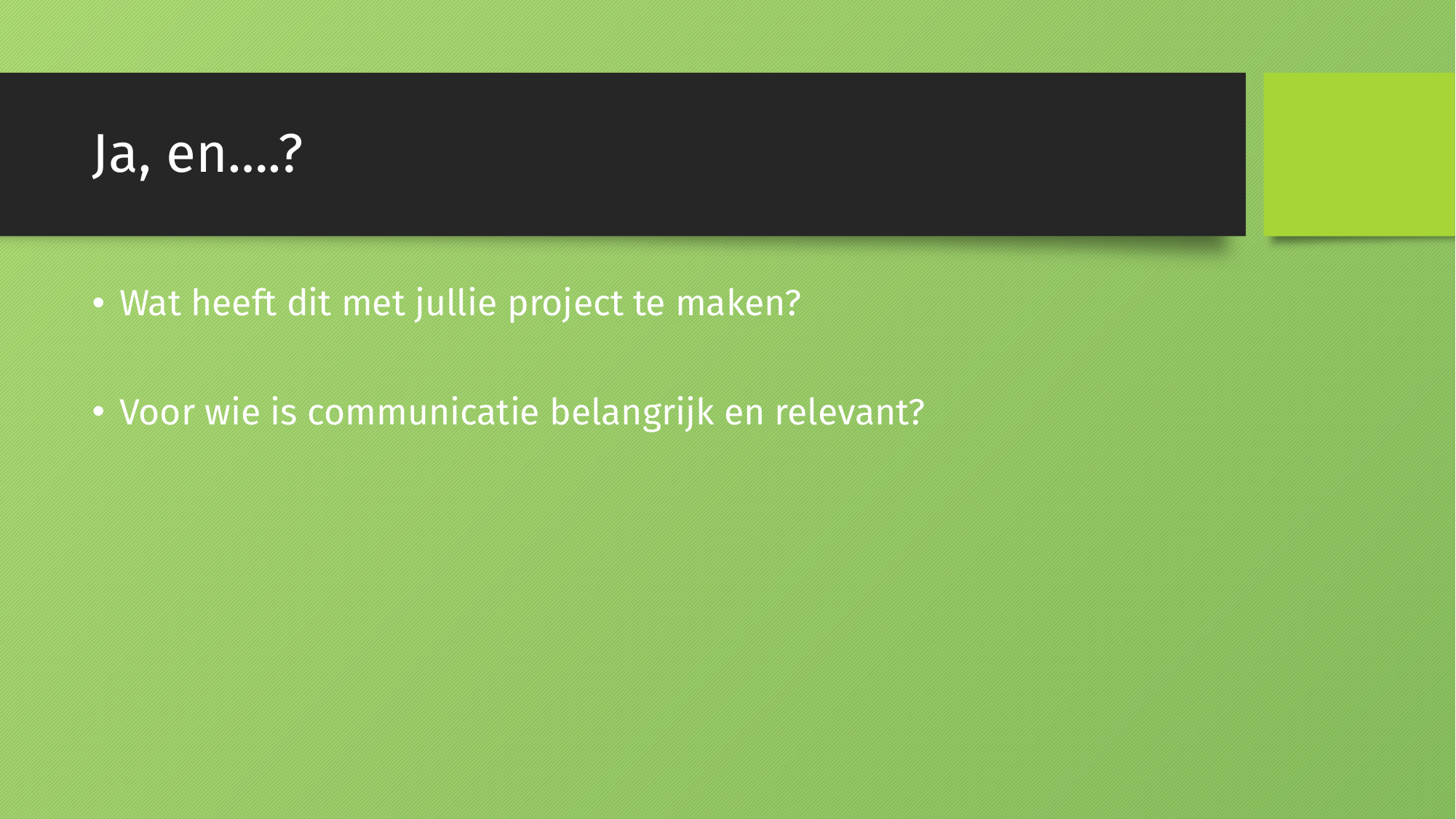

# Ja, en….?
Wat heeft dit met jullie project te maken?

Voor wie is communicatie belangrijk en relevant?